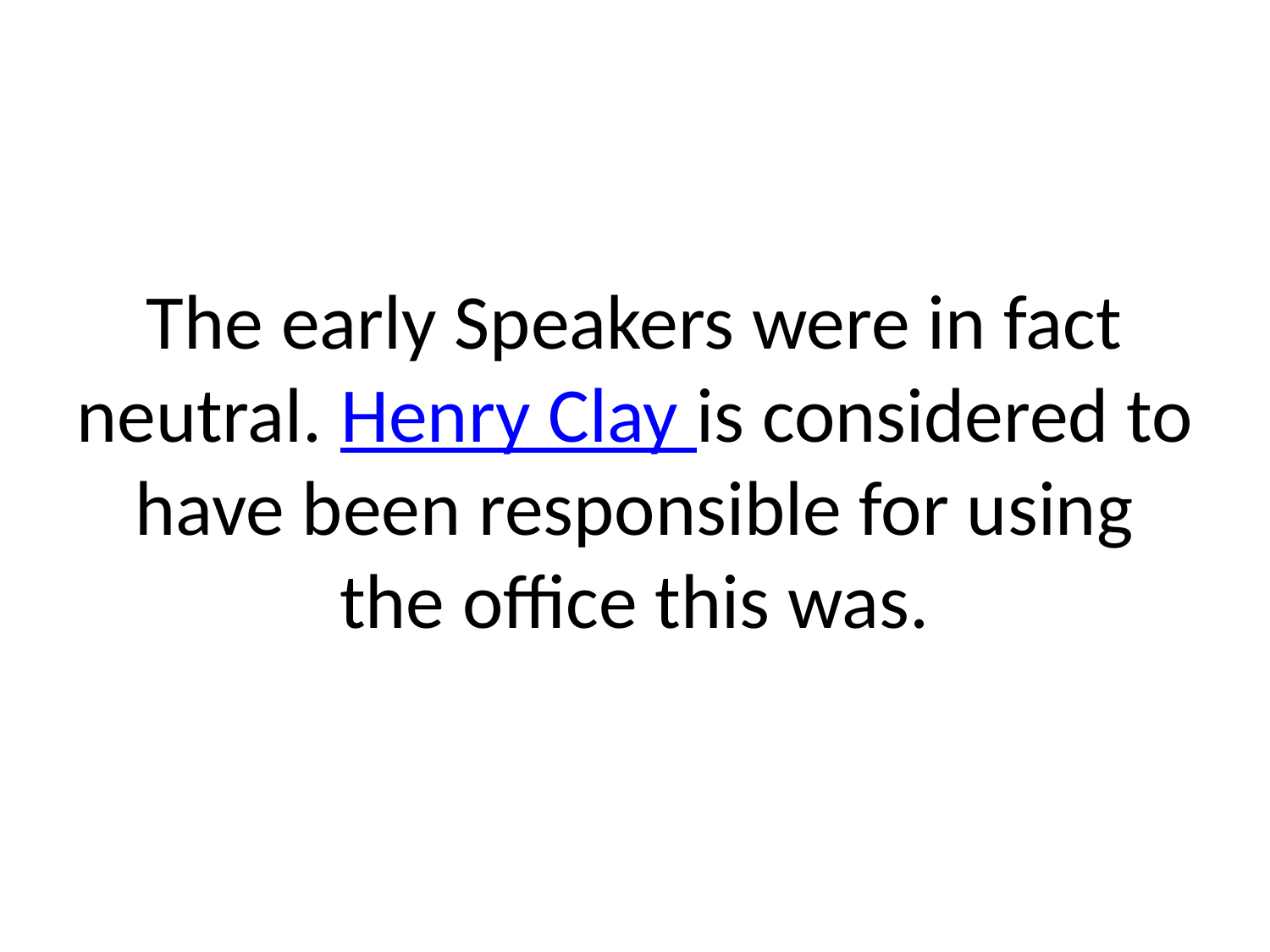

# The early Speakers were in fact neutral. Henry Clay is considered to have been responsible for using the office this was.